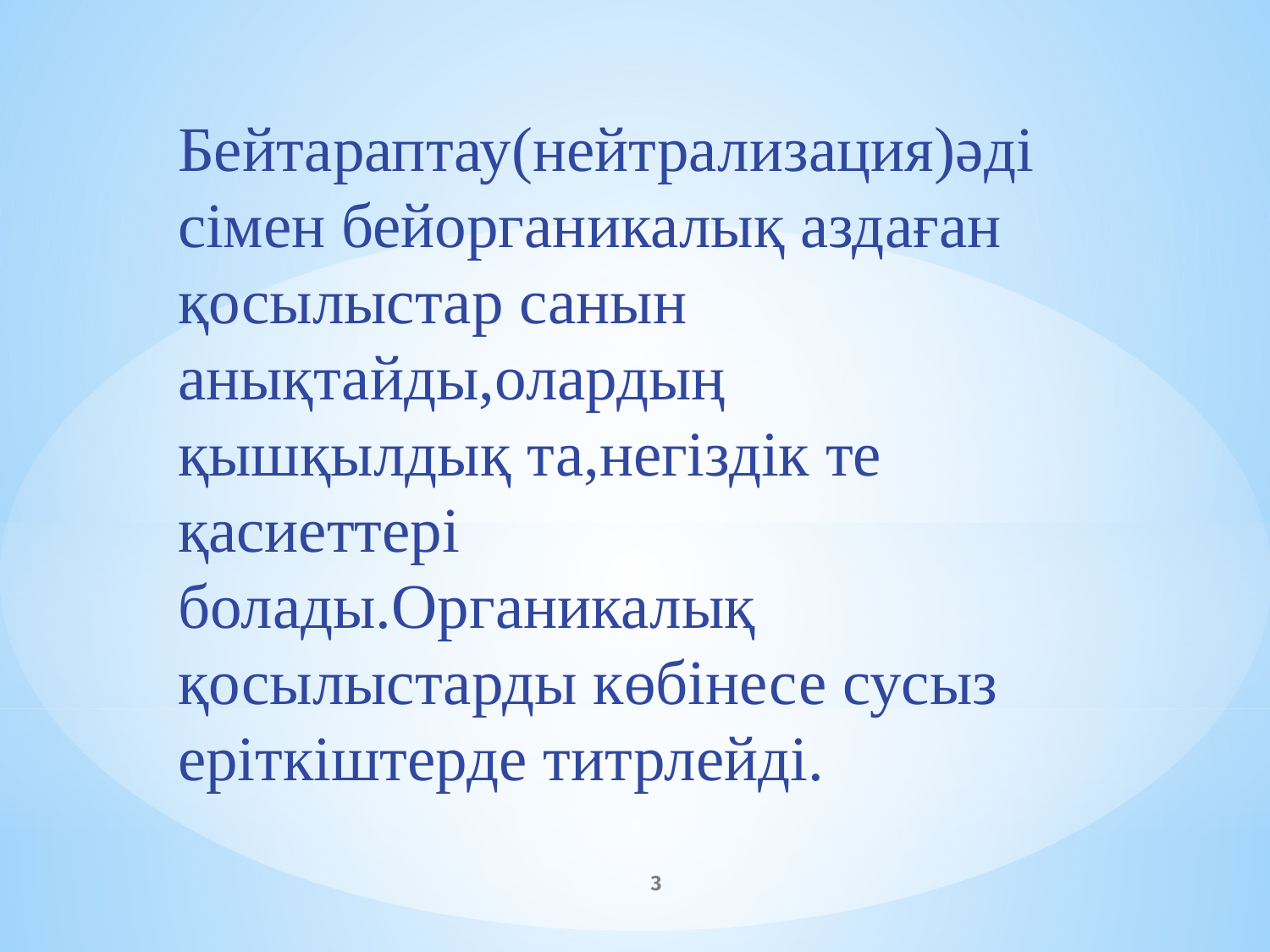

Бейтараптау(нейтрализация)әдісімен бейорганикалық аздаған қосылыстар санын анықтайды,олардың қышқылдық та,негіздік те қасиеттері болады.Органикалық қосылыстарды көбінесе сусыз еріткіштерде титрлейді.
3